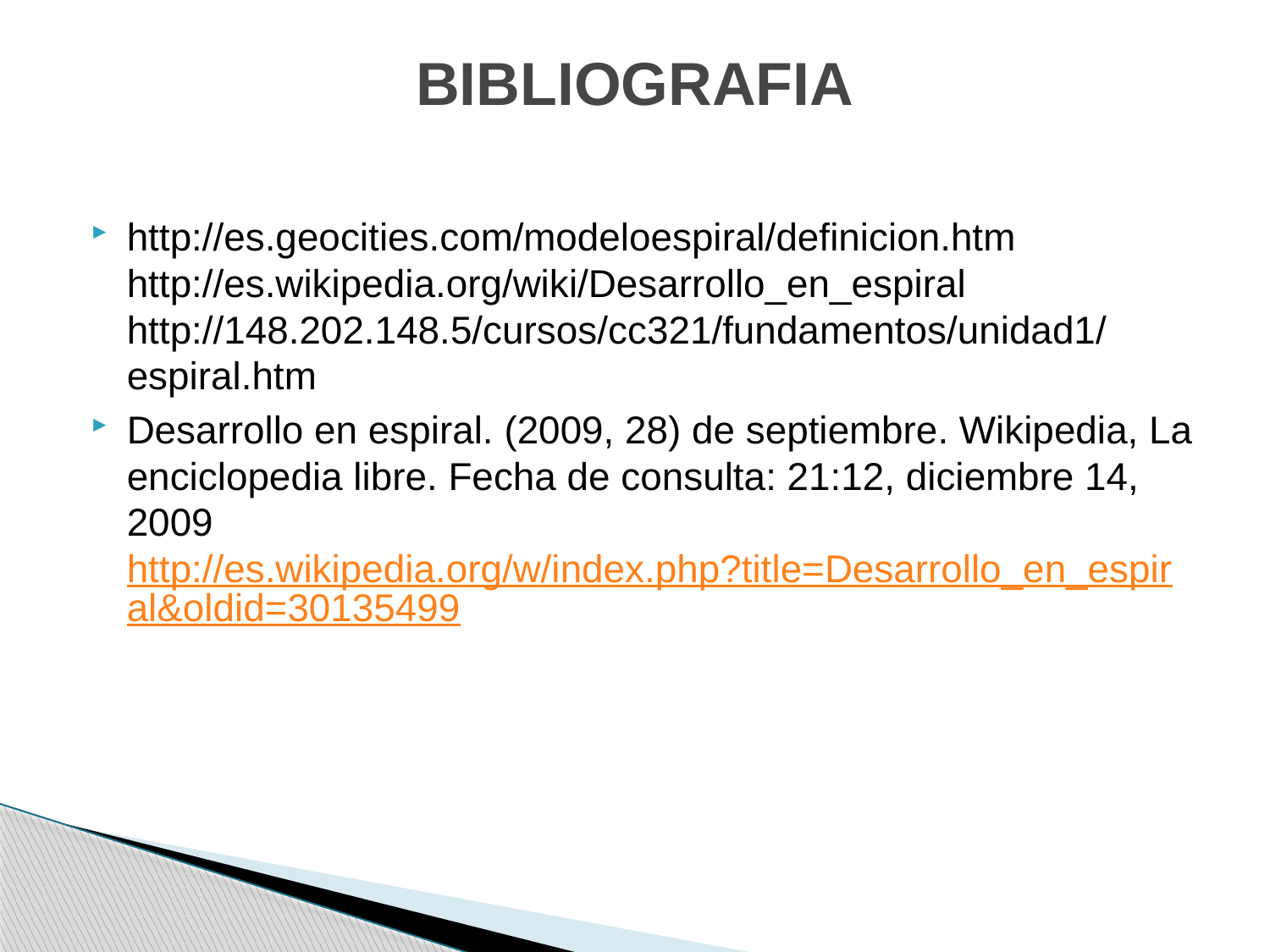

# BIBLIOGRAFIA
http://es.geocities.com/modeloespiral/definicion.htm
http://es.wikipedia.org/wiki/Desarrollo_en_espiral
http://148.202.148.5/cursos/cc321/fundamentos/unidad1/espiral.htm
Desarrollo en espiral. (2009, 28) de septiembre. Wikipedia, La enciclopedia libre. Fecha de consulta: 21:12, diciembre 14, 2009 http://es.wikipedia.org/w/index.php?title=Desarrollo_en_espiral&oldid=30135499